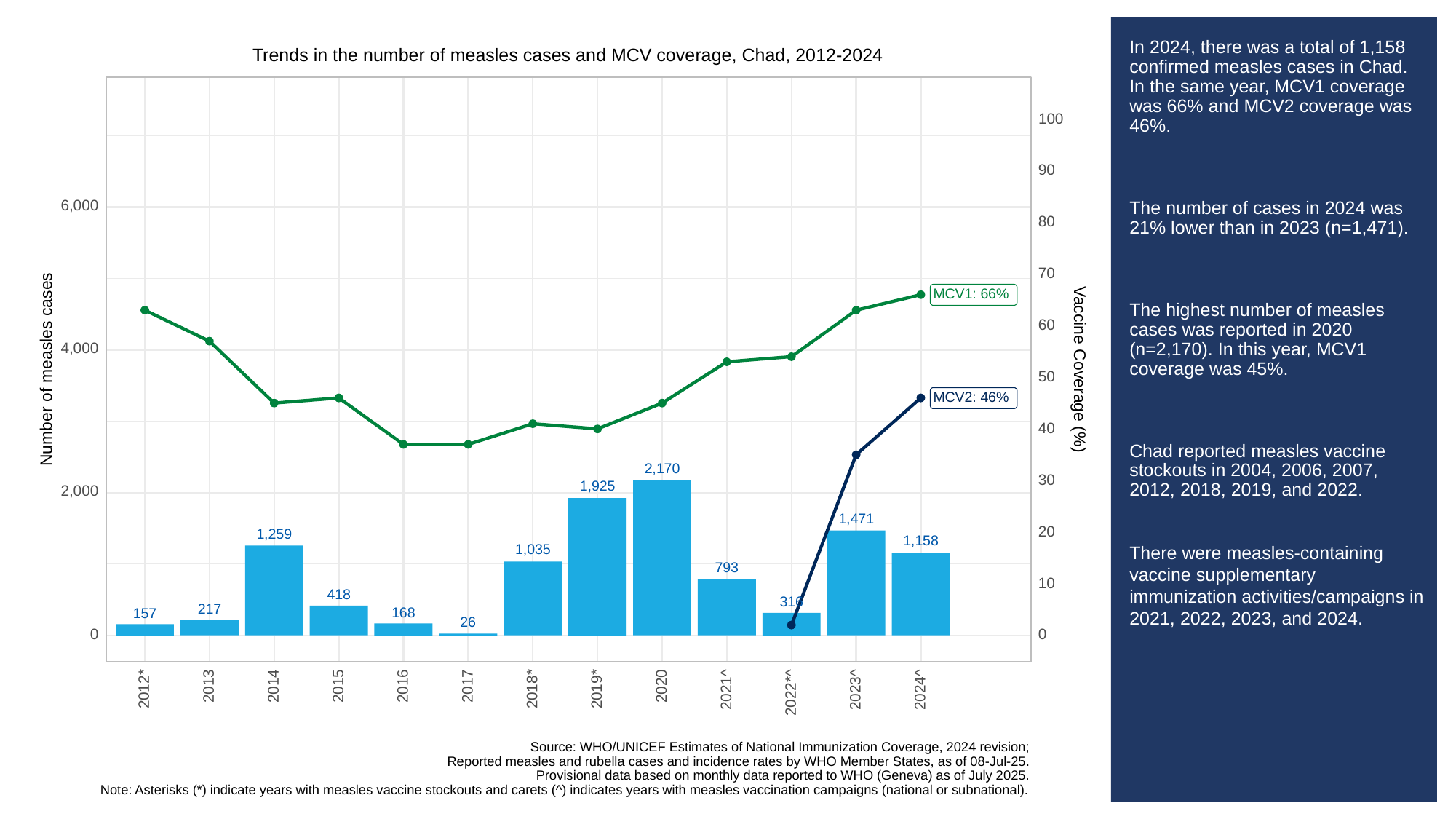

# In 2024, there was a total of 1,158 confirmed measles cases in Chad. In the same year, MCV1 coverage was 66% and MCV2 coverage was 46%.

The number of cases in 2024 was 21% lower than in 2023 (n=1,471).

The highest number of measles cases was reported in 2020 (n=2,170). In this year, MCV1 coverage was 45%.

Chad reported measles vaccine stockouts in 2004, 2006, 2007, 2012, 2018, 2019, and 2022.

There were measles-containing vaccine supplementary immunization activities/campaigns in 2021, 2022, 2023, and 2024.

Trends in the number of measles cases and MCV coverage, Chad, 2012-2024

100

90
6,000

80
70

MCV1: 66%

60

4,000

Vaccine Coverage (%)
Number of measles cases
50

MCV2: 46%

40

2,170
30

1,925
2,000

1,471
20
1,259

1,158
1,035

793

10

418
316
217

168
157

26

0
0

2013
2014
2015
2016
2017
2020
2012*
2018*
2019*
2023^
2021^
2024^
2022*^
Source: WHO/UNICEF Estimates of National Immunization Coverage, 2024 revision;
Reported measles and rubella cases and incidence rates by WHO Member States, as of 08-Jul-25.
Provisional data based on monthly data reported to WHO (Geneva) as of July 2025.
Note: Asterisks (*) indicate years with measles vaccine stockouts and carets (^) indicates years with measles vaccination campaigns (national or subnational).